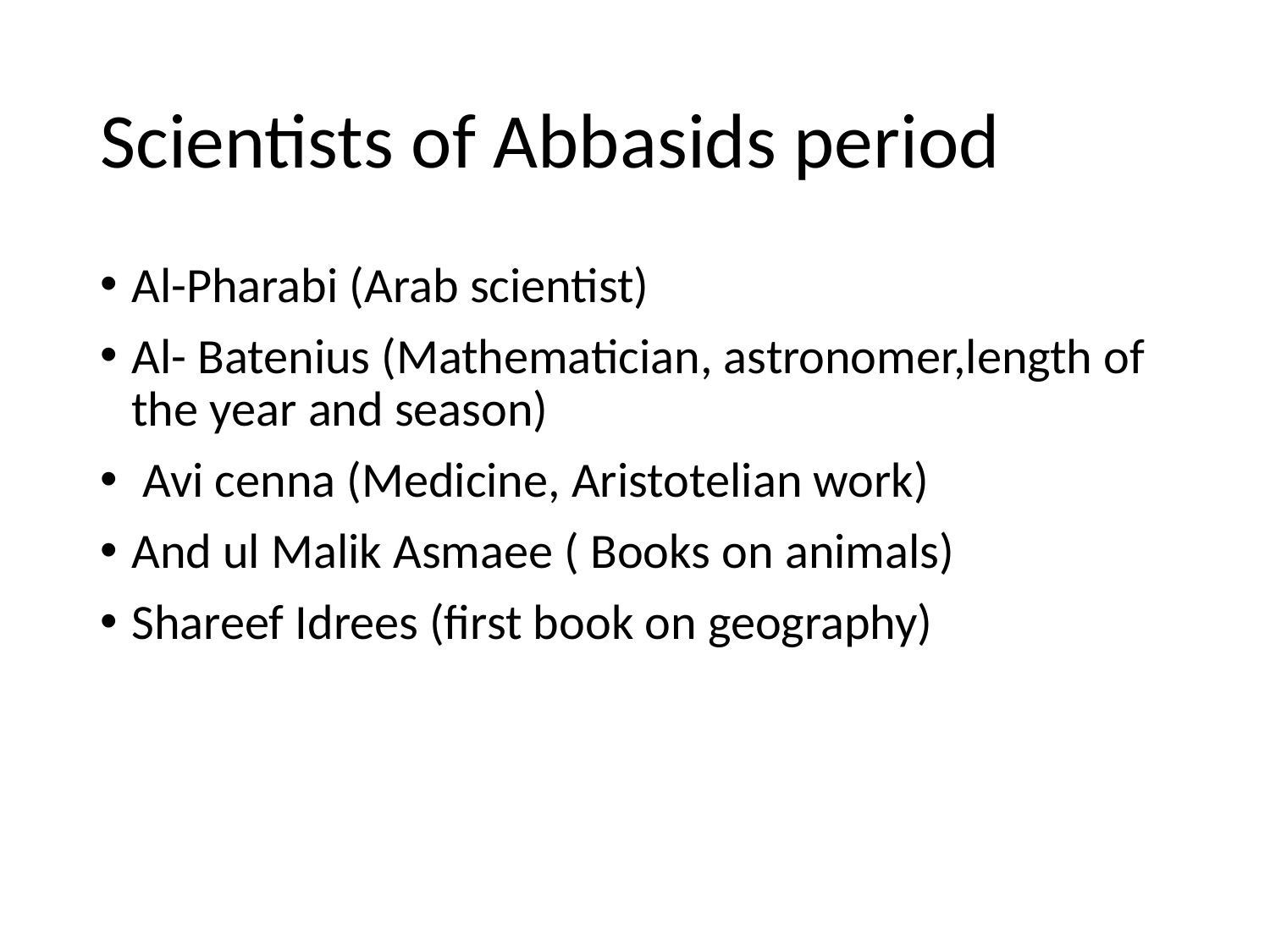

# Scientists of Abbasids period
Al-Pharabi (Arab scientist)
Al- Batenius (Mathematician, astronomer,length of the year and season)
 Avi cenna (Medicine, Aristotelian work)
And ul Malik Asmaee ( Books on animals)
Shareef Idrees (first book on geography)